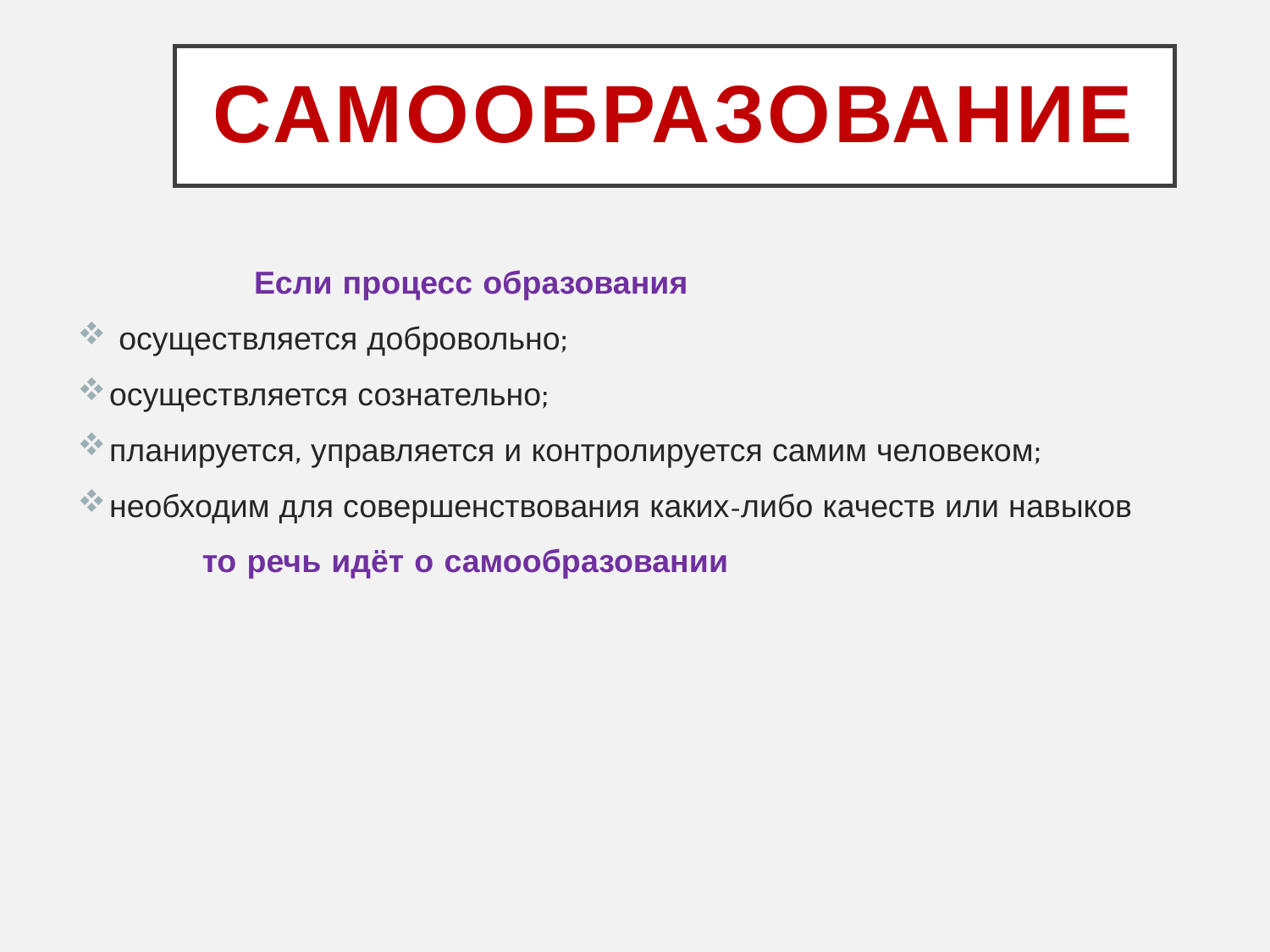

# САМООБРАЗОВАНИЕ
                 Если процесс образования
 осуществляется добровольно;
осуществляется сознательно;
планируется, управляется и контролируется самим человеком;
необходим для совершенствования каких-либо качеств или навыков
            то речь идёт о самообразовании